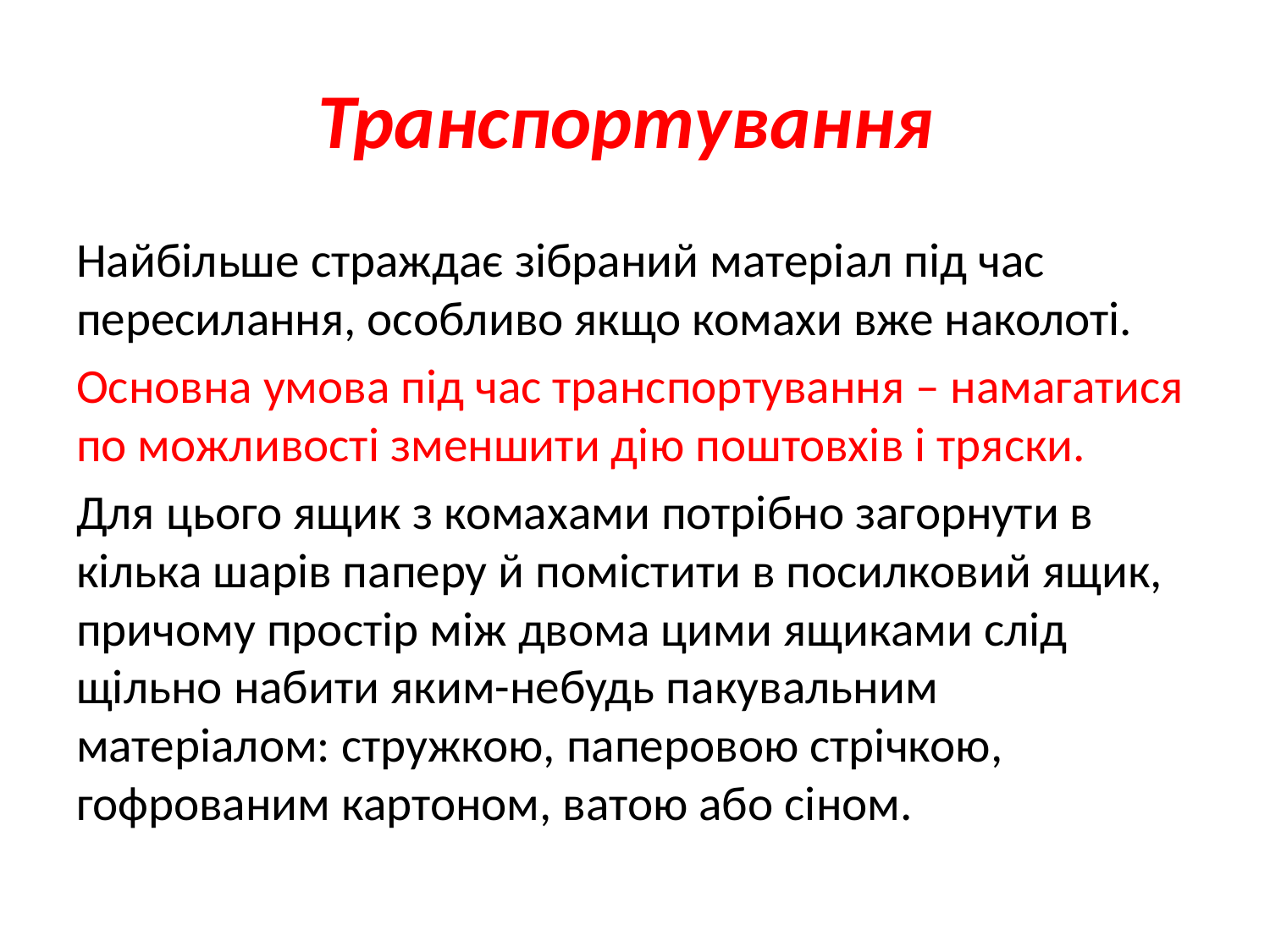

# Транспортування
Найбільше страждає зібраний матеріал під час пересилання, особливо якщо комахи вже наколоті.
Основна умова під час транспортування – намагатися по можливості зменшити дію поштовхів і тряски.
Для цього ящик з комахами потрібно загорнути в кілька шарів паперу й помістити в посилковий ящик, причому простір між двома цими ящиками слід щільно набити яким-небудь пакувальним матеріалом: стружкою, паперовою стрічкою, гофрованим картоном, ватою або сіном.